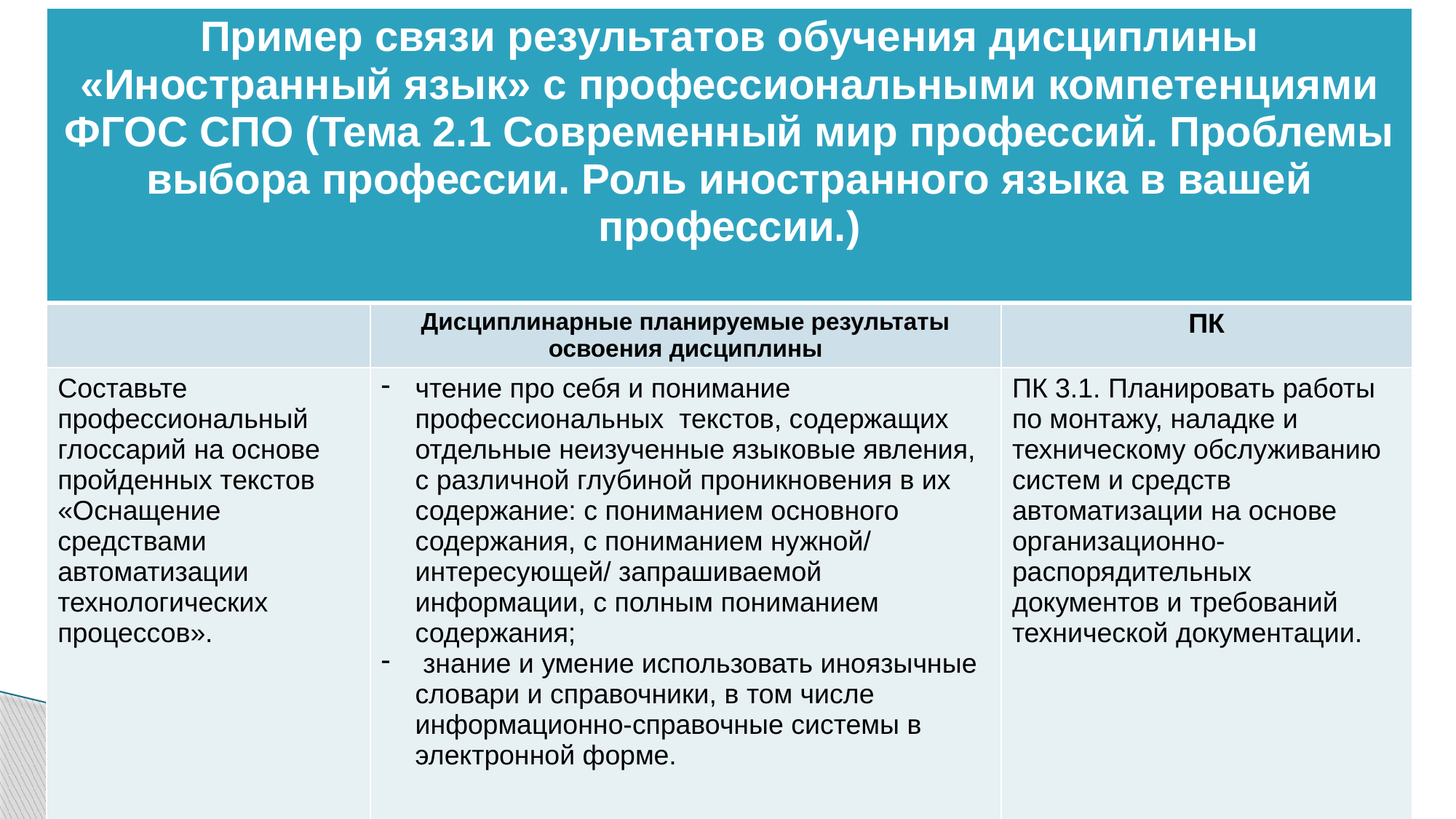

| Пример связи результатов обучения дисциплины «Иностранный язык» с профессиональными компетенциями ФГОС СПО (Тема 2.1 Современный мир профессий. Проблемы выбора профессии. Роль иностранного языка в вашей профессии.) |  |  |
| --- | --- | --- |
|  | Дисциплинарные планируемые результаты освоения дисциплины | ПК |
| Составьте профессиональный глоссарий на основе пройденных текстов «Оснащение средствами автоматизации технологических процессов». | чтение про себя и понимание профессиональных текстов, содержащих отдельные неизученные языковые явления, с различной глубиной проникновения в их содержание: с пониманием основного содержания, с пониманием нужной/ интересующей/ запрашиваемой информации, с полным пониманием содержания; знание и умение использовать иноязычные словари и справочники, в том числе информационно-справочные системы в электронной форме. | ПК 3.1. Планировать работы по монтажу, наладке и техническому обслуживанию систем и средств автоматизации на основе организационно-распорядительных документов и требований технической документации. |